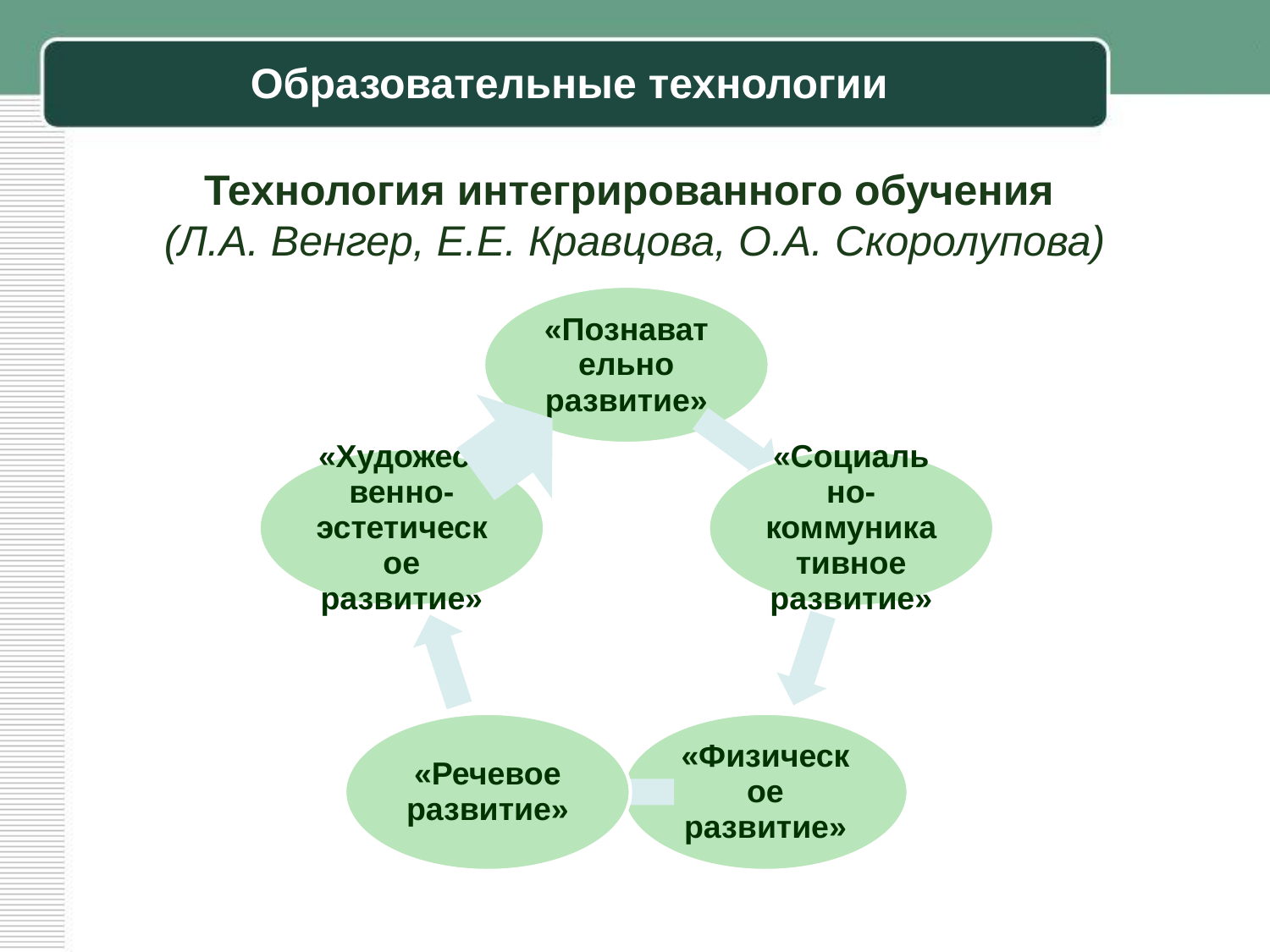

# Образовательные технологии
Технология интегрированного обучения
(Л.А. Венгер, Е.Е. Кравцова, О.А. Скоролупова)
«Познавательно развитие»
«Социально-коммуникативное развитие»
«Физическое развитие»
«Речевое развитие»
«Художественно-эстетическое развитие»